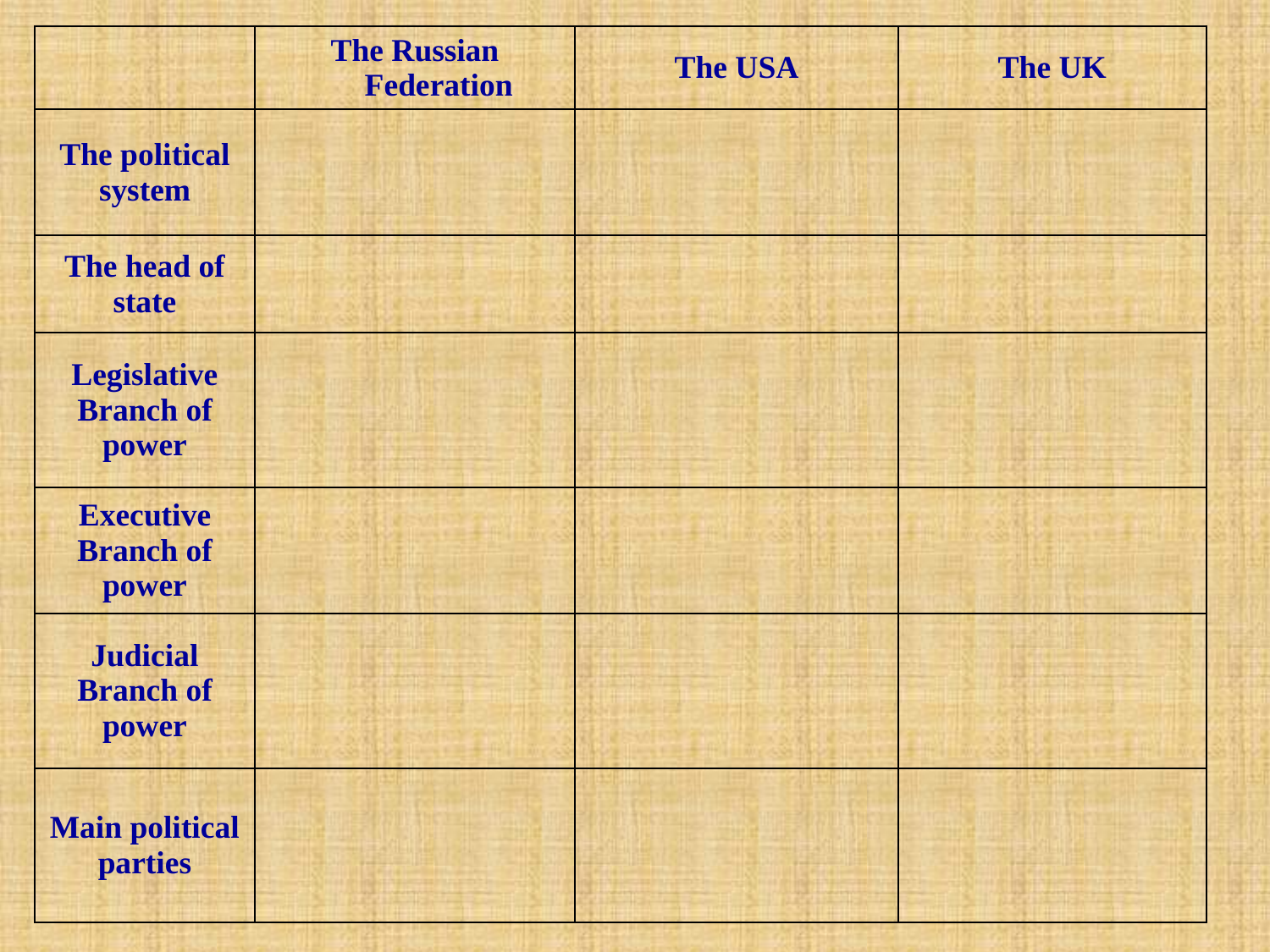

|  | The Russian Federation | The USA | The UK |
| --- | --- | --- | --- |
| The political system |  |  |  |
| The head of state |  |  |  |
| Legislative Branch of power |  |  |  |
| Executive Branch of power |  |  |  |
| Judicial Branch of power |  |  |  |
| Main political parties |  |  |  |